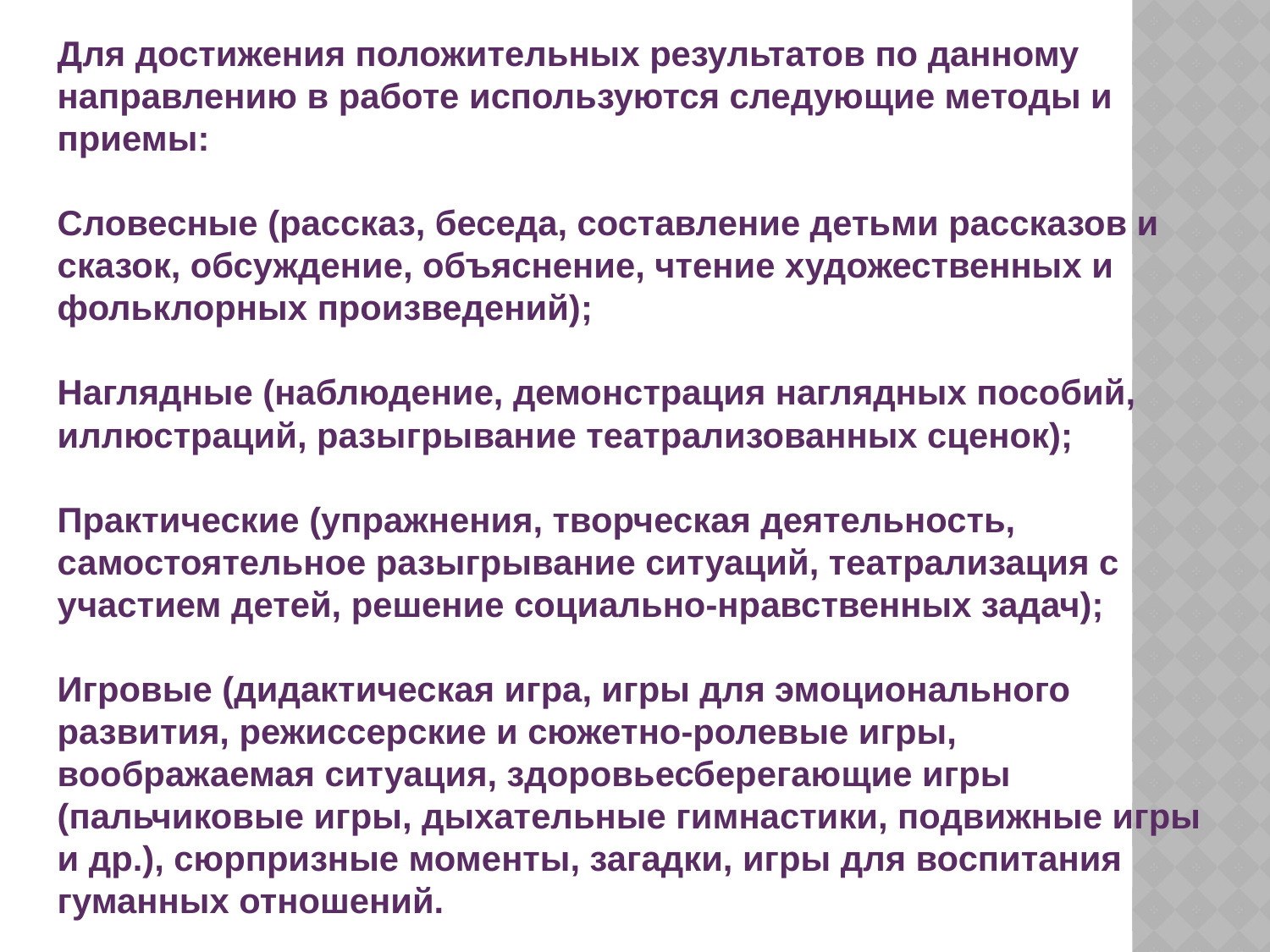

Для достижения положительных результатов по данному направлению в работе используются следующие методы и приемы:

Словесные (рассказ, беседа, составление детьми рассказов и сказок, обсуждение, объяснение, чтение художественных и фольклорных произведений);

Наглядные (наблюдение, демонстрация наглядных пособий, иллюстраций, разыгрывание театрализованных сценок);

Практические (упражнения, творческая деятельность, самостоятельное разыгрывание ситуаций, театрализация с участием детей, решение социально-нравственных задач);

Игровые (дидактическая игра, игры для эмоционального развития, режиссерские и сюжетно-ролевые игры, воображаемая ситуация, здоровьесберегающие игры (пальчиковые игры, дыхательные гимнастики, подвижные игры и др.), сюрпризные моменты, загадки, игры для воспитания гуманных отношений.
#